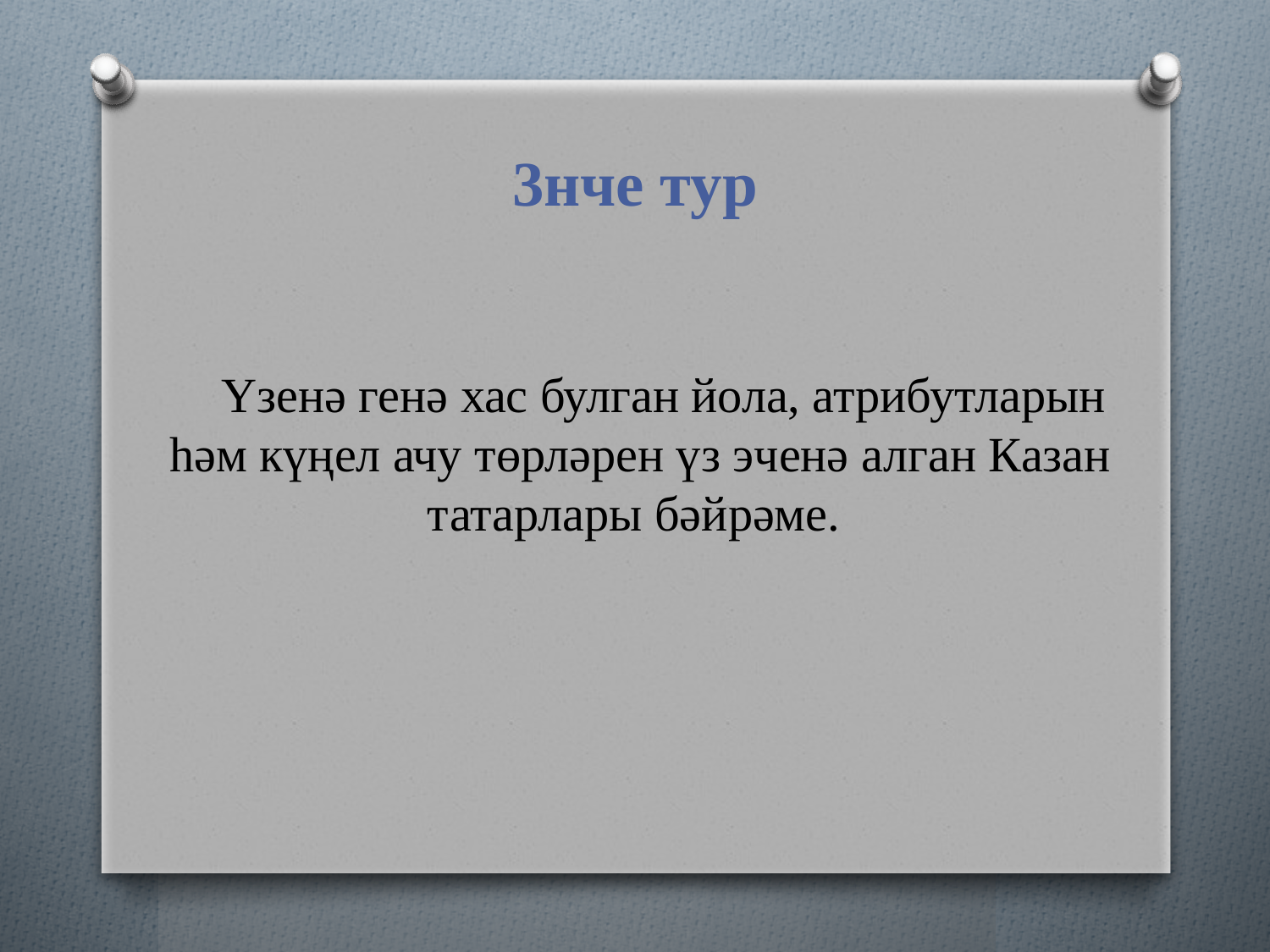

3нче тур
# Үзенә генә хас булган йола, атрибутларын һәм күңел ачу төрләрен үз эченә алган Казан татарлары бәйрәме.